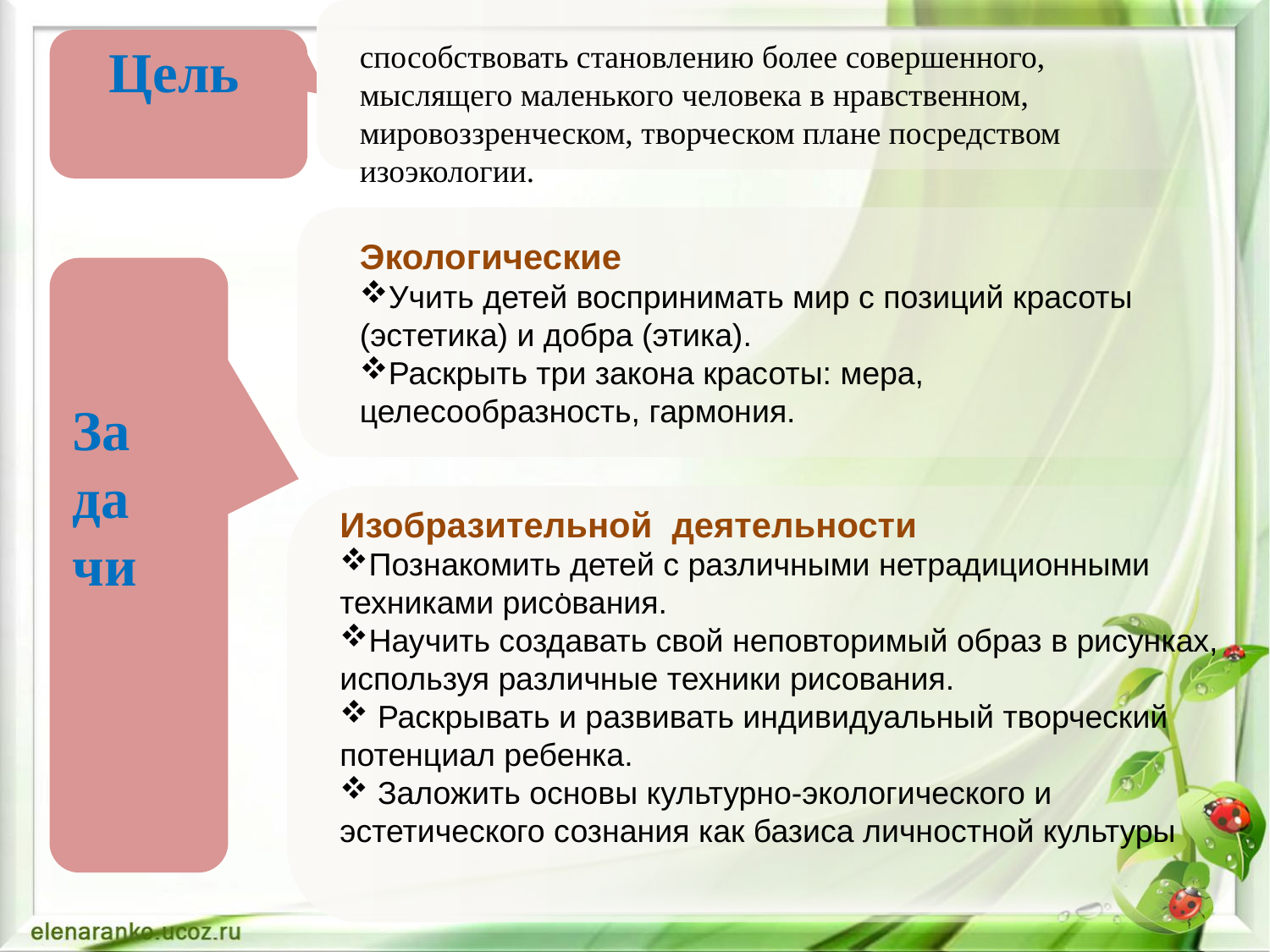

Цель
способствовать становлению более совершенного, мыслящего маленького человека в нравственном, мировоззренческом, творческом плане посредством изоэкологии.
Экологические
Учить детей воспринимать мир с позиций красоты (эстетика) и добра (этика).
Раскрыть три закона красоты: мера, целесообразность, гармония.

Задачи

.
Изобразительной  деятельности
Познакомить детей с различными нетрадиционными техниками рисования.
Научить создавать свой неповторимый образ в рисунках, используя различные техники рисования.
 Раскрывать и развивать индивидуальный творческий потенциал ребенка.
 Заложить основы культурно-экологического и эстетического сознания как базиса личностной культуры